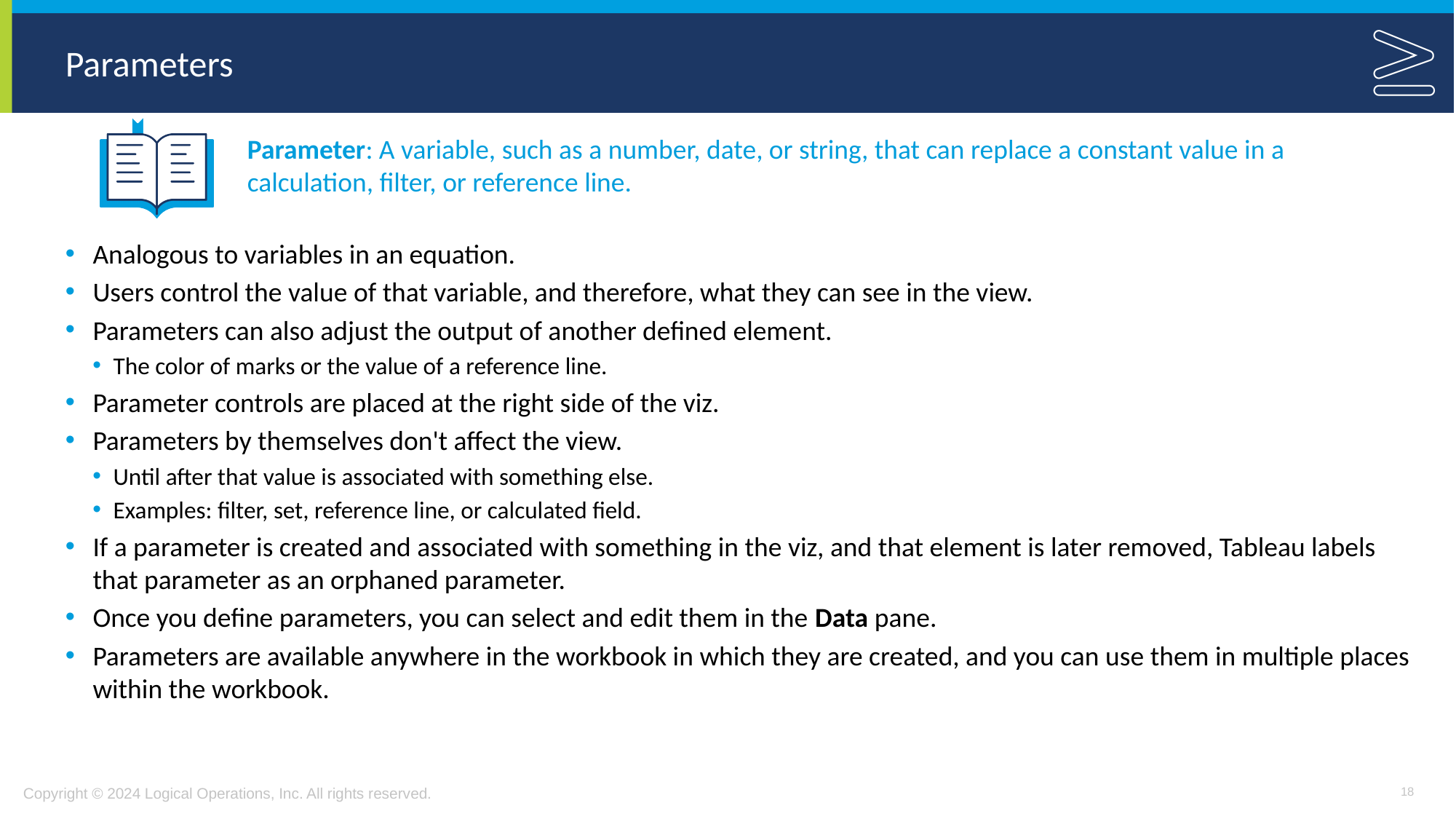

# Parameters
Parameter: A variable, such as a number, date, or string, that can replace a constant value in a calculation, filter, or reference line.
Analogous to variables in an equation.
Users control the value of that variable, and therefore, what they can see in the view.
Parameters can also adjust the output of another defined element.
The color of marks or the value of a reference line.
Parameter controls are placed at the right side of the viz.
Parameters by themselves don't affect the view.
Until after that value is associated with something else.
Examples: filter, set, reference line, or calculated field.
If a parameter is created and associated with something in the viz, and that element is later removed, Tableau labels that parameter as an orphaned parameter.
Once you define parameters, you can select and edit them in the Data pane.
Parameters are available anywhere in the workbook in which they are created, and you can use them in multiple places within the workbook.
18